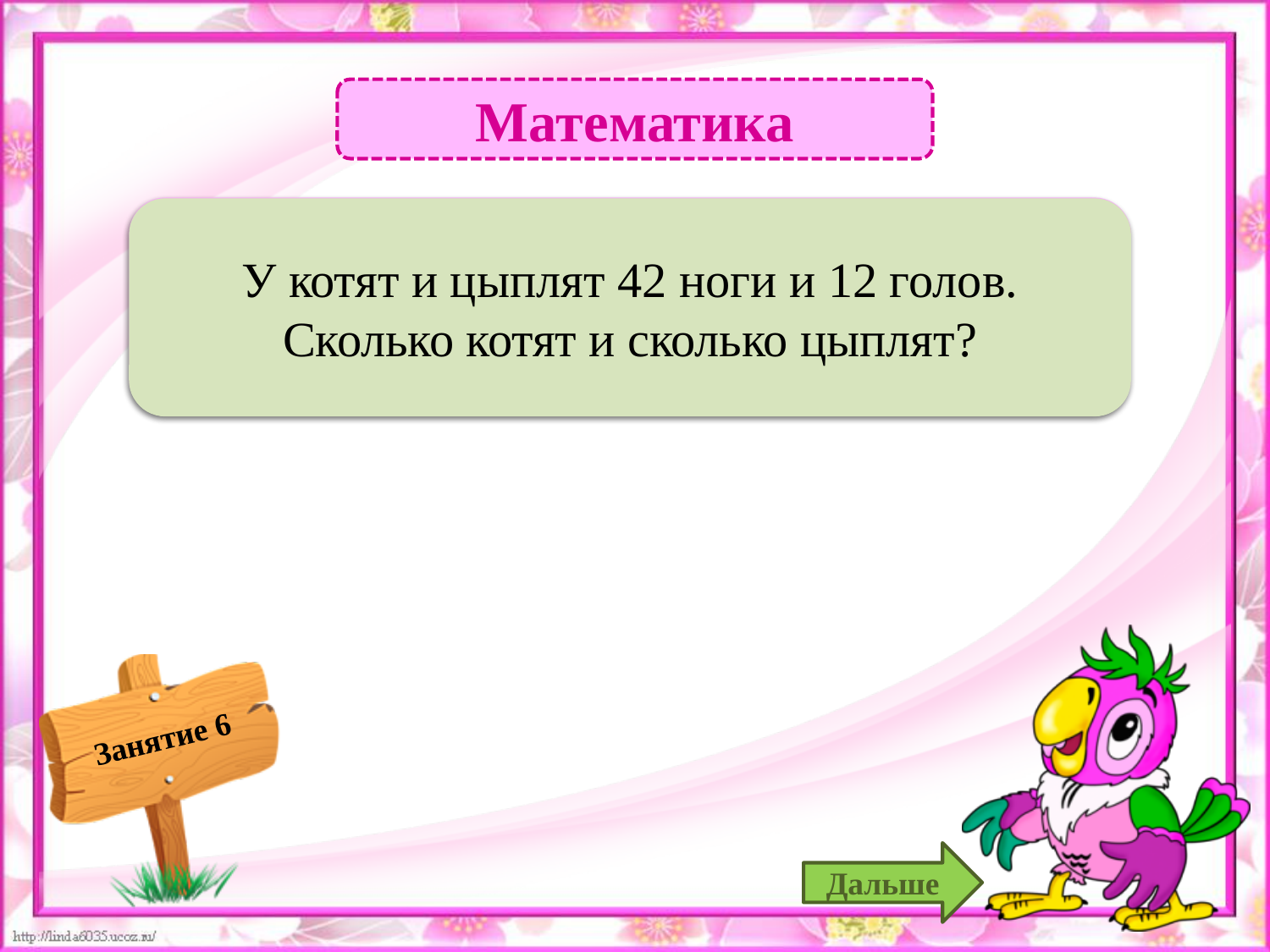

Математика
 9 котят и 3 цыплёнка – 3б.
У котят и цыплят 42 ноги и 12 голов. Сколько котят и сколько цыплят?

Дальше